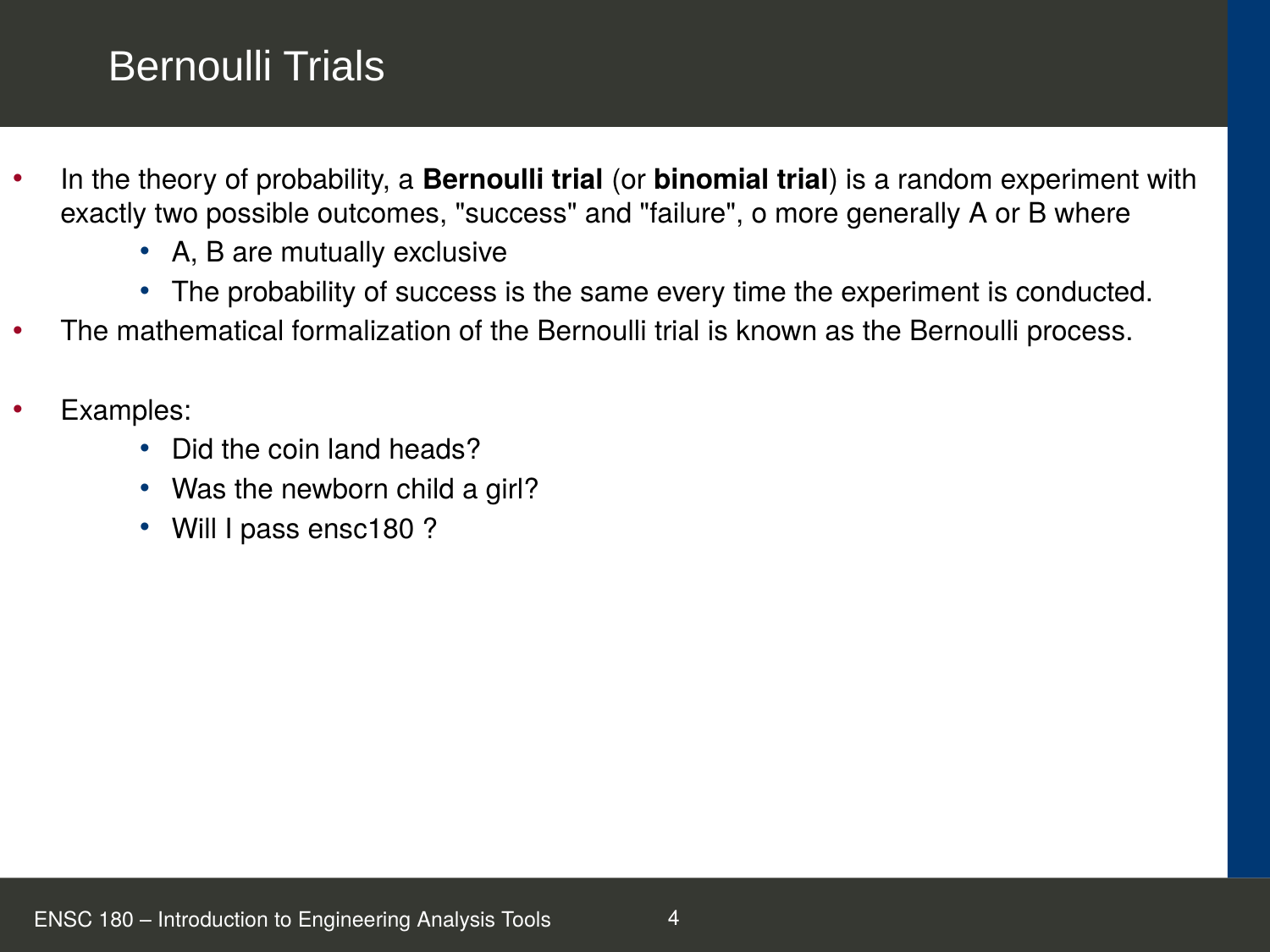

# Bernoulli Trials
In the theory of probability, a Bernoulli trial (or binomial trial) is a random experiment with exactly two possible outcomes, "success" and "failure", o more generally A or B where
A, B are mutually exclusive
The probability of success is the same every time the experiment is conducted.
The mathematical formalization of the Bernoulli trial is known as the Bernoulli process.

Examples:
Did the coin land heads?
Was the newborn child a girl?
Will I pass ensc180 ?

ENSC 180 – Introduction to Engineering Analysis Tools